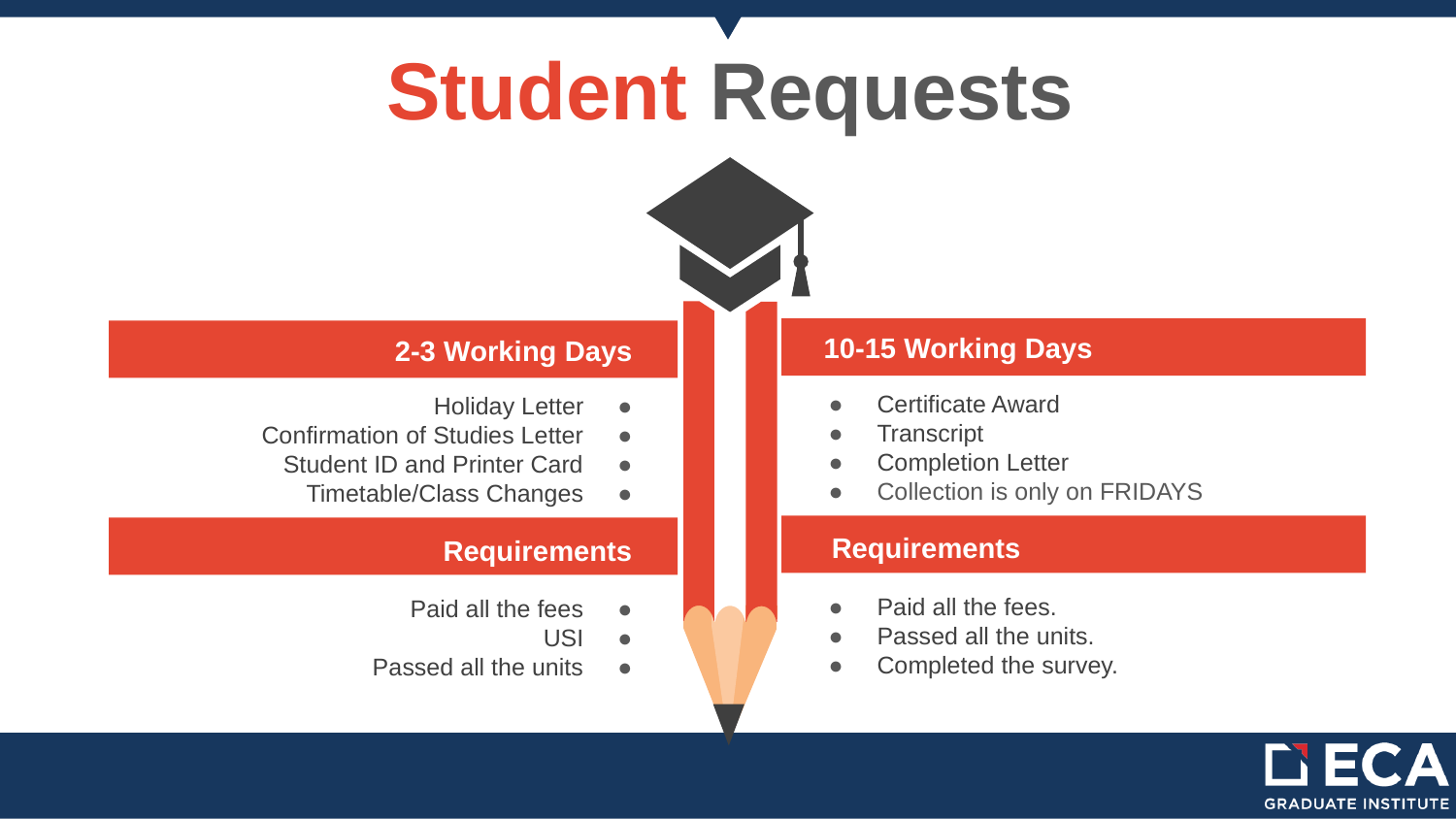

# Student Requests

10-15 Working Days
2-3 Working Days
●     Certificate Award
●     Transcript
●     Completion Letter
●     Collection is only on FRIDAYS
Holiday Letter     ●
Confirmation of Studies Letter     ●
Student ID and Printer Card     ●
Timetable/Class Changes     ●
Add Contents Title

 Requirements
Requirements
●     Paid all the fees.
●     Passed all the units.
●     Completed the survey.
Paid all the fees     ●
USI     ●
Passed all the units     ●